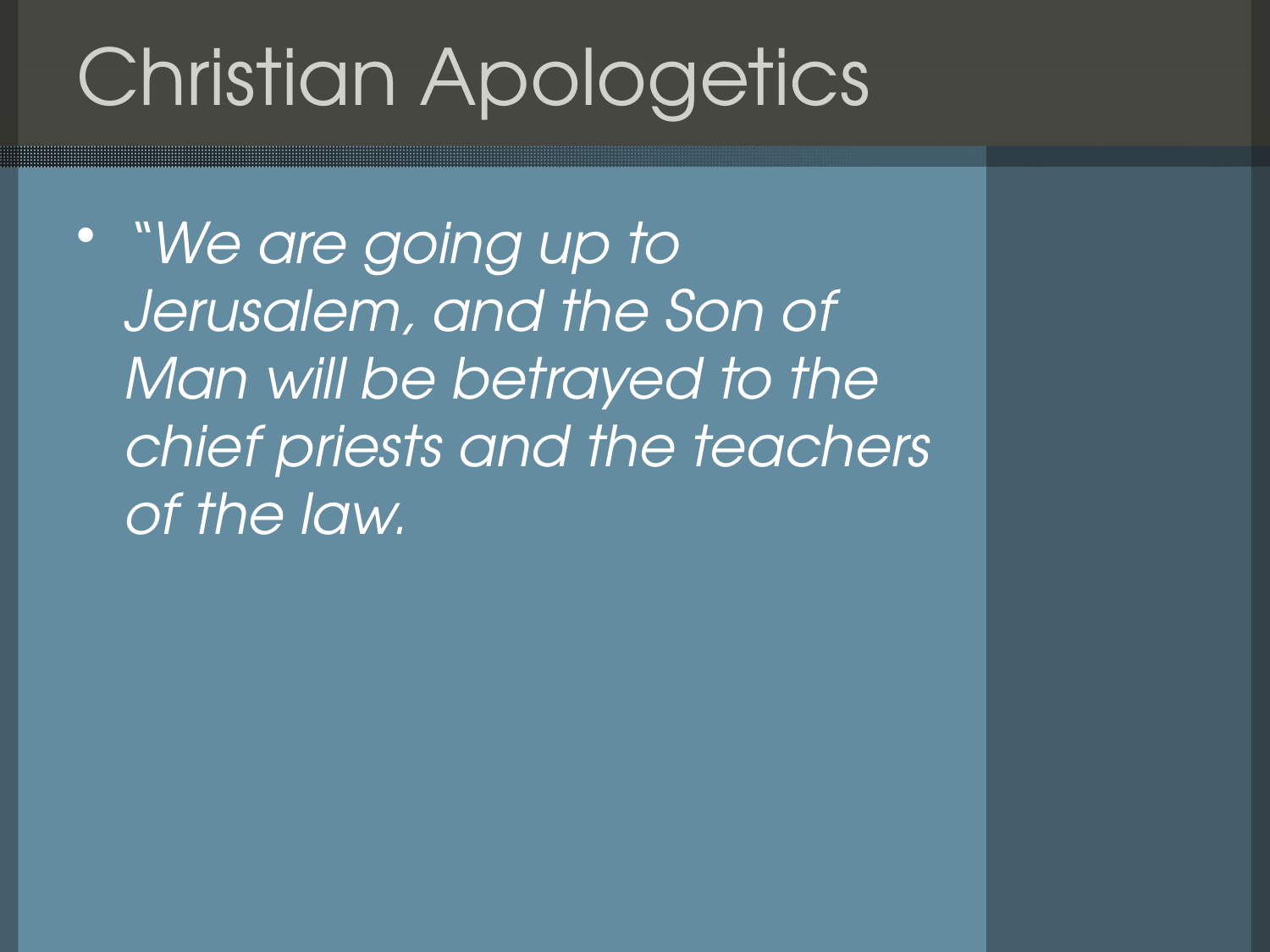

# Christian Apologetics
“We are going up to Jerusalem, and the Son of Man will be betrayed to the chief priests and the teachers of the law.